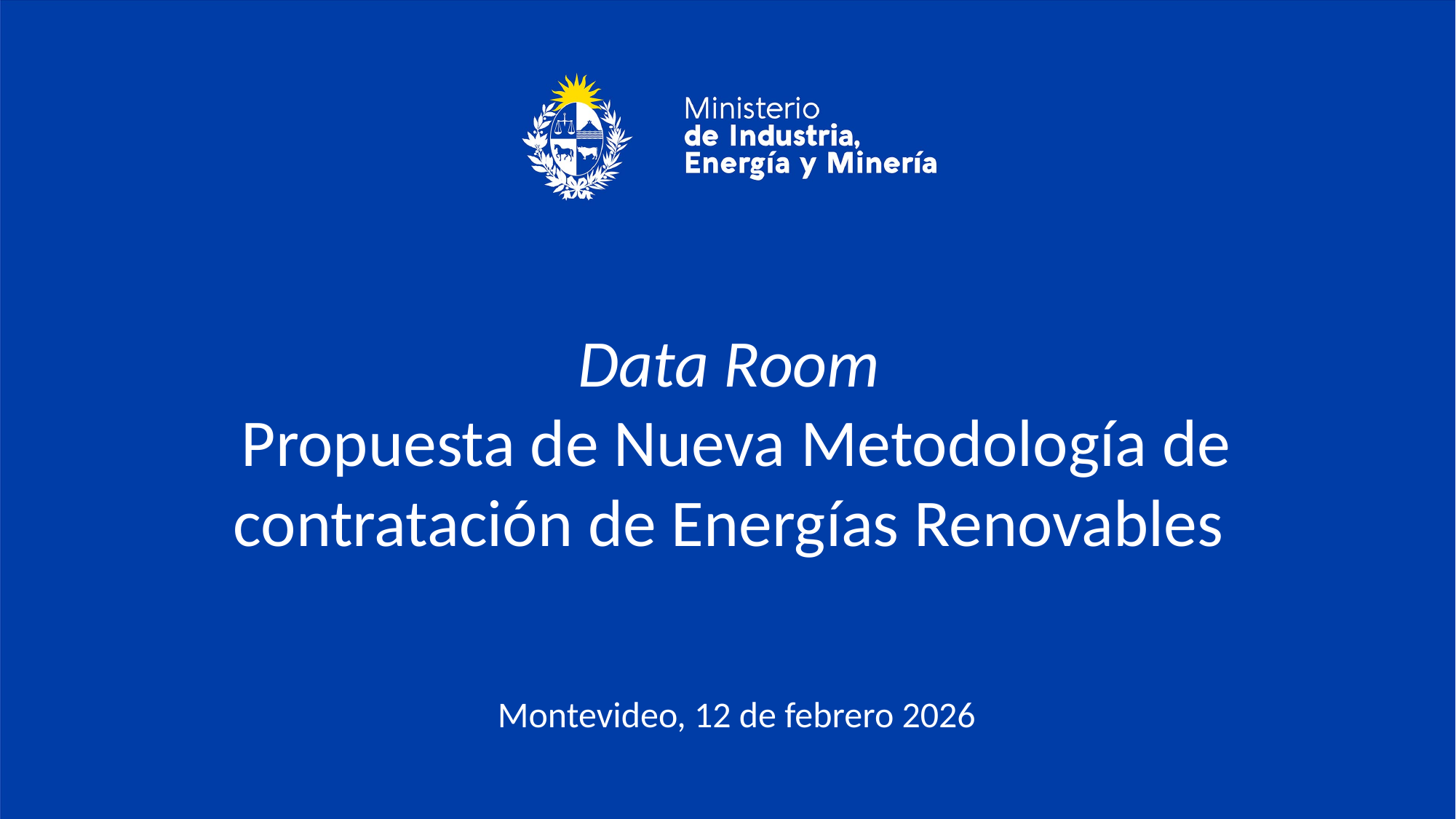

Data Room
Propuesta de Nueva Metodología de contratación de Energías Renovables
Montevideo, 12 de febrero 2026